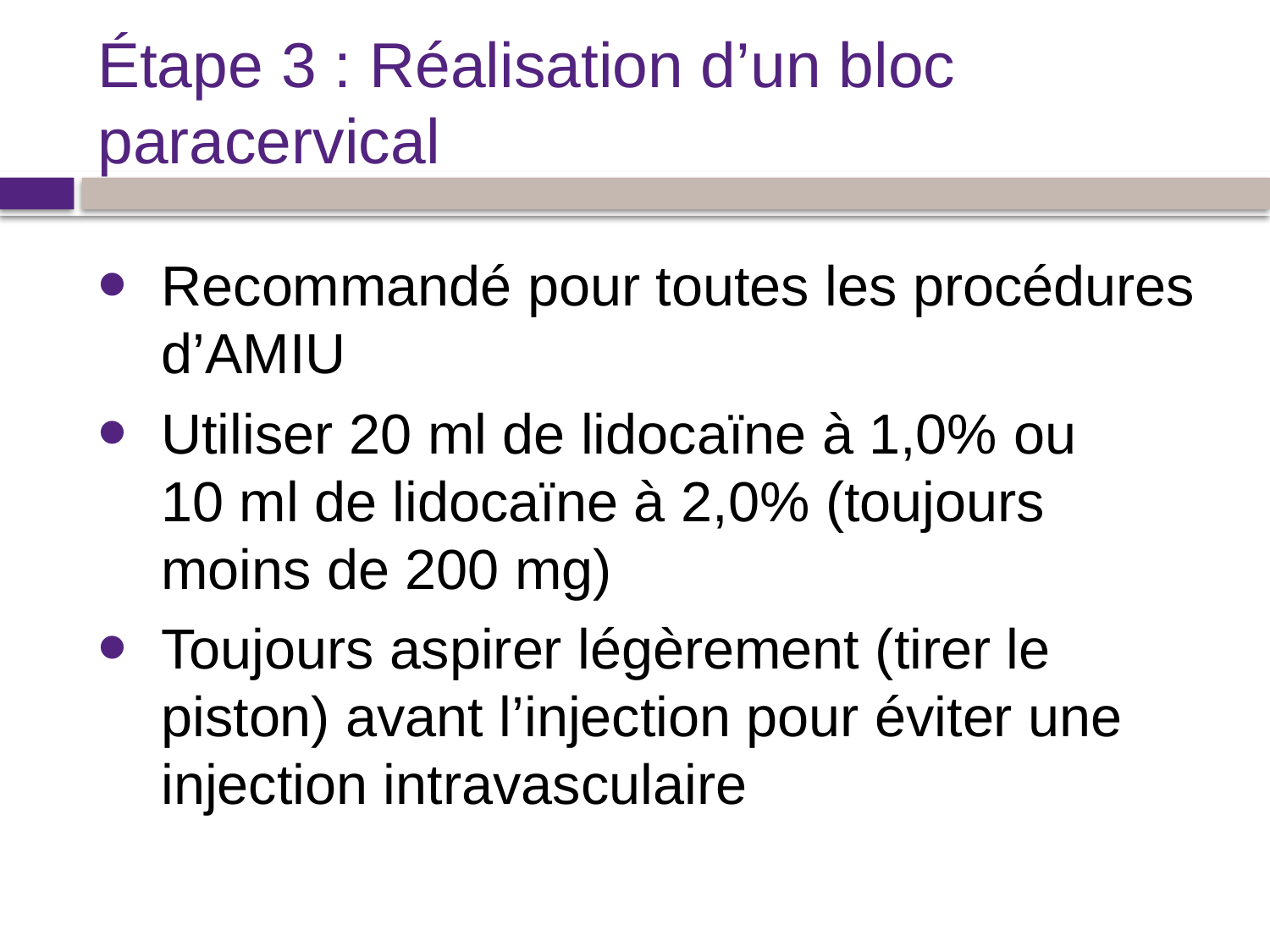

# Étape 3 : Réalisation d’un bloc paracervical
Recommandé pour toutes les procédures d’AMIU
Utiliser 20 ml de lidocaïne à 1,0% ou 10 ml de lidocaïne à 2,0% (toujours moins de 200 mg)
Toujours aspirer légèrement (tirer le piston) avant l’injection pour éviter une injection intravasculaire